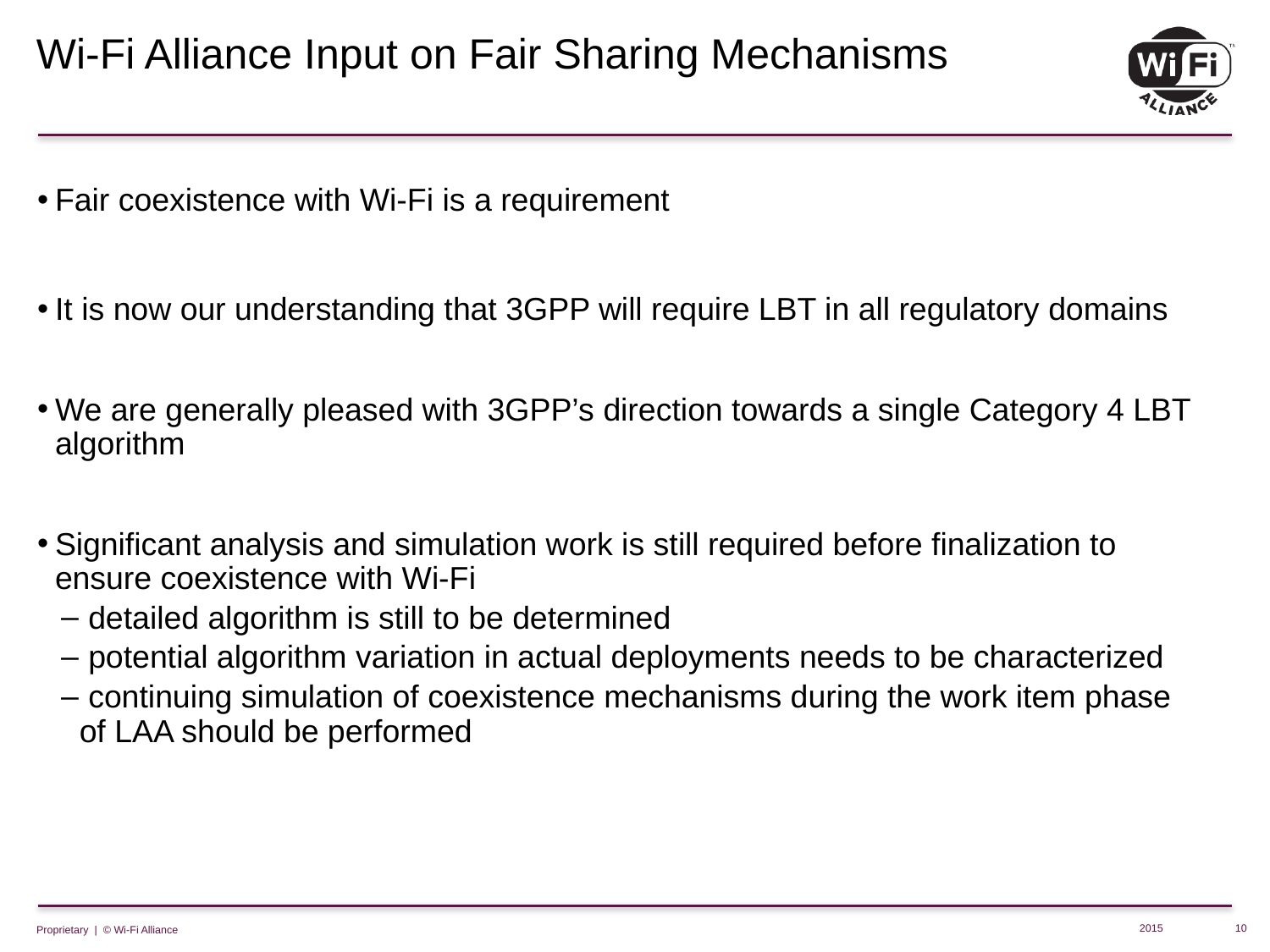

# Wi-Fi Alliance Input on Fair Sharing Mechanisms
Fair coexistence with Wi-Fi is a requirement

It is now our understanding that 3GPP will require LBT in all regulatory domains

We are generally pleased with 3GPP’s direction towards a single Category 4 LBT algorithm

Significant analysis and simulation work is still required before finalization to ensure coexistence with Wi-Fi
 detailed algorithm is still to be determined
 potential algorithm variation in actual deployments needs to be characterized
 continuing simulation of coexistence mechanisms during the work item phase of LAA should be performed